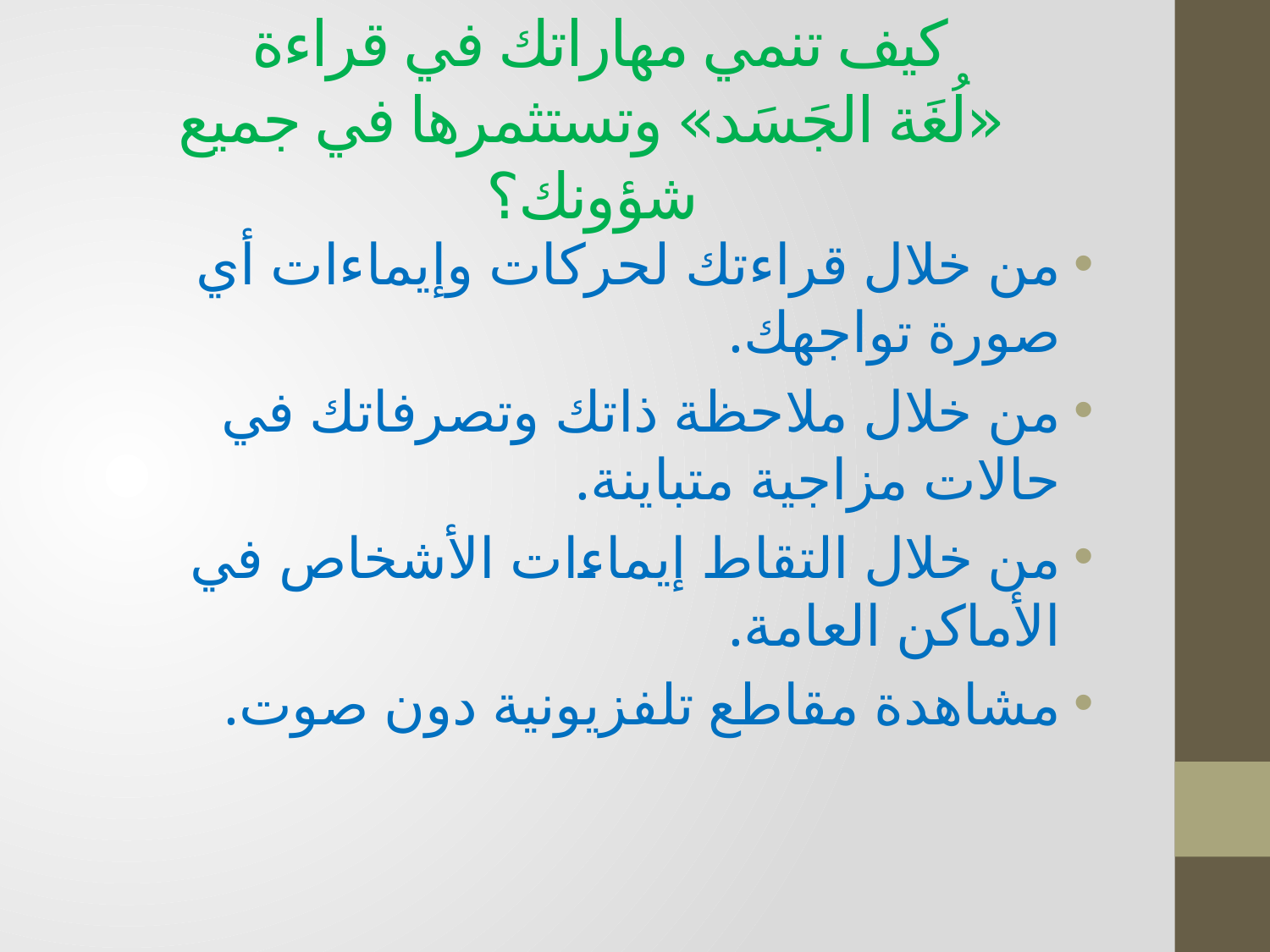

# كيف تنمي مهاراتك في قراءة «لُغَة الجَسَد» وتستثمرها في جميع شؤونك؟
من خلال قراءتك لحركات وإيماءات أي صورة تواجهك.
من خلال ملاحظة ذاتك وتصرفاتك في حالات مزاجية متباينة.
من خلال التقاط إيماءات الأشخاص في الأماكن العامة.
مشاهدة مقاطع تلفزيونية دون صوت.